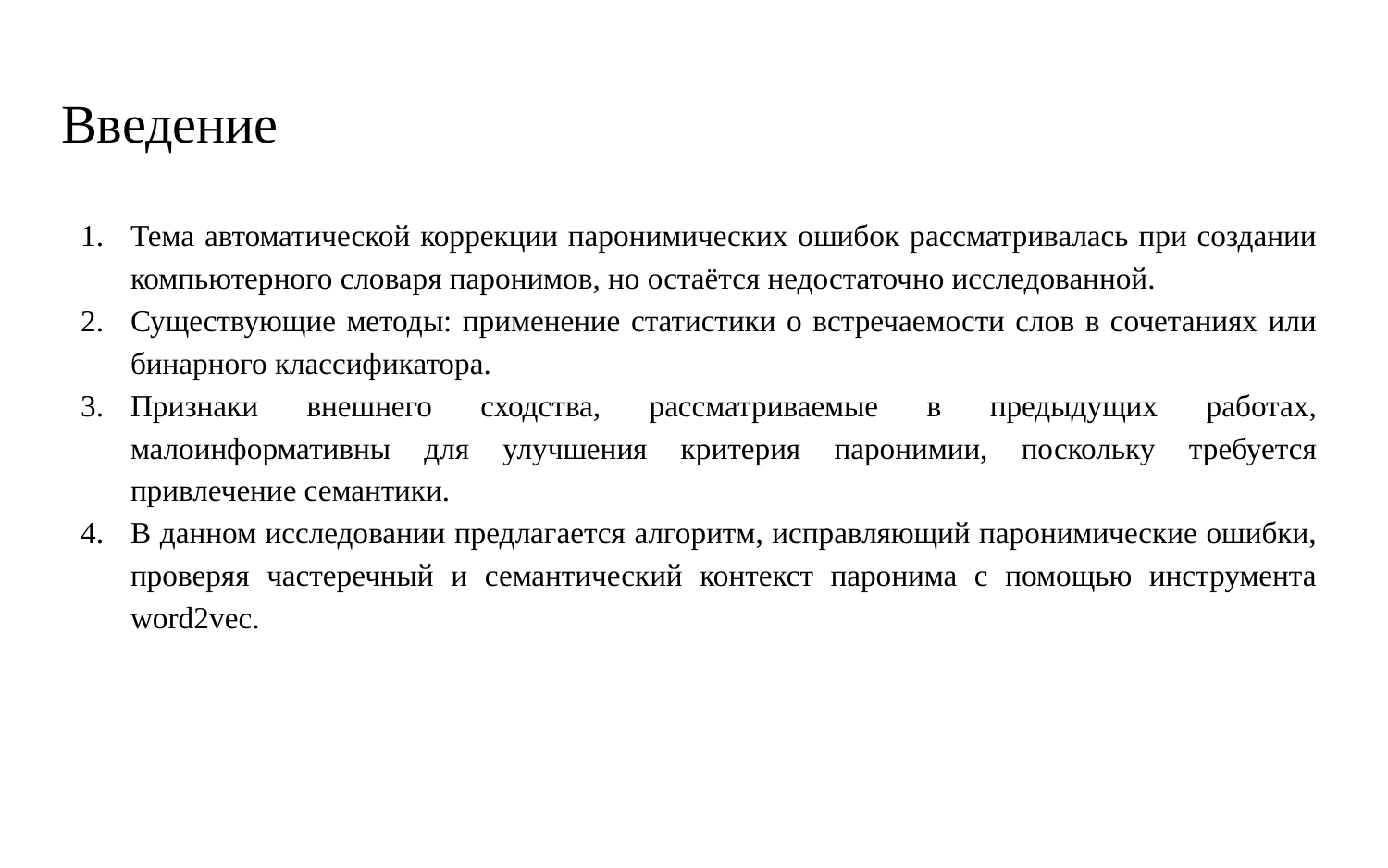

# Введение
Тема автоматической коррекции паронимических ошибок рассматривалась при создании компьютерного словаря паронимов, но остаётся недостаточно исследованной.
Существующие методы: применение статистики о встречаемости слов в сочетаниях или бинарного классификатора.
Признаки внешнего сходства, рассматриваемые в предыдущих работах, малоинформативны для улучшения критерия паронимии, поскольку требуется привлечение семантики.
В данном исследовании предлагается алгоритм, исправляющий паронимические ошибки, проверяя частеречный и семантический контекст паронима с помощью инструмента word2vec.